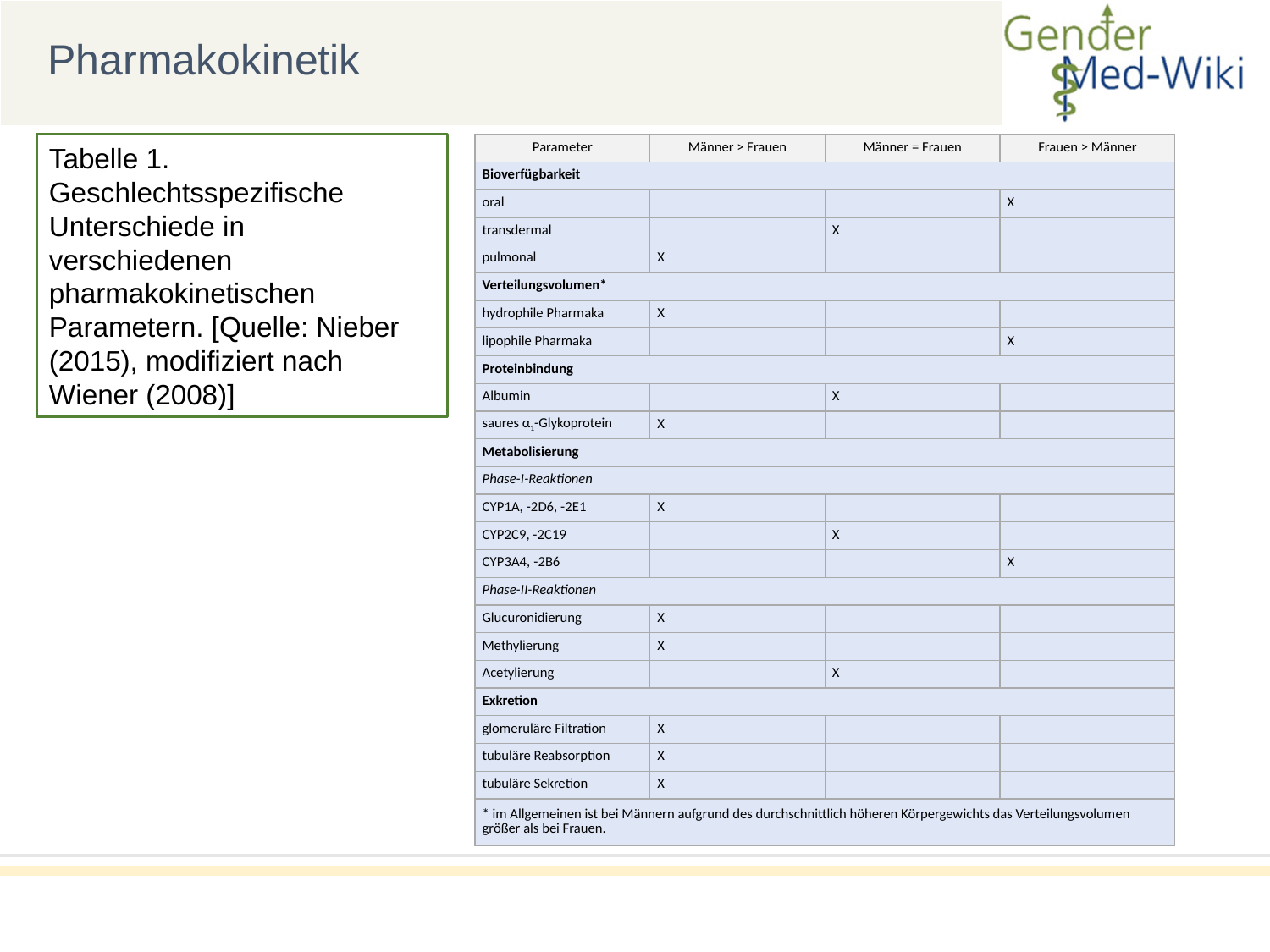

Pharmakokinetik
Tabelle 1. Geschlechtsspezifische Unterschiede in verschiedenen pharmakokinetischen Parametern. [Quelle: Nieber (2015), modifiziert nach Wiener (2008)]
| Parameter | Männer > Frauen | Männer = Frauen | Frauen > Männer |
| --- | --- | --- | --- |
| Bioverfügbarkeit |  |  |  |
| oral |  |  | X |
| transdermal |  | X |  |
| pulmonal | X |  |  |
| Verteilungsvolumen\* |  |  |  |
| hydrophile Pharmaka | X |  |  |
| lipophile Pharmaka |  |  | X |
| Proteinbindung |  |  |  |
| Albumin |  | X |  |
| saures α1-Glykoprotein | X |  |  |
| Metabolisierung |  |  |  |
| Phase-I-Reaktionen |  |  |  |
| CYP1A, -2D6, -2E1 | X |  |  |
| CYP2C9, -2C19 |  | X |  |
| CYP3A4, -2B6 |  |  | X |
| Phase-II-Reaktionen |  |  |  |
| Glucuronidierung | X |  |  |
| Methylierung | X |  |  |
| Acetylierung |  | X |  |
| Exkretion |  |  |  |
| glomeruläre Filtration | X |  |  |
| tubuläre Reabsorption | X |  |  |
| tubuläre Sekretion | X |  |  |
| \* im Allgemeinen ist bei Männern aufgrund des durchschnittlich höheren Körpergewichts das Verteilungsvolumen größer als bei Frauen. |  |  |  |